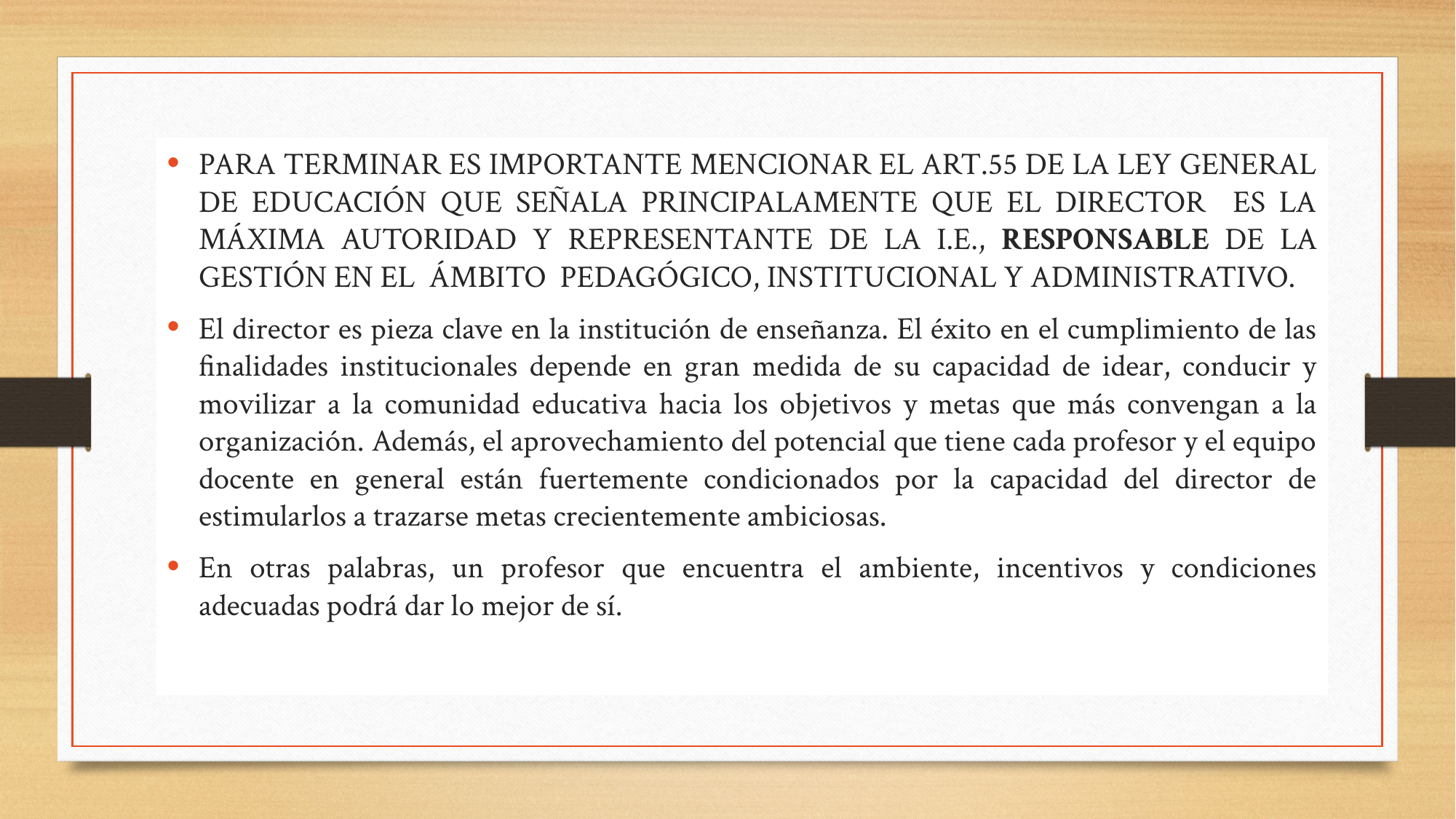

PARA TERMINAR ES IMPORTANTE MENCIONAR EL ART.55 DE LA LEY GENERAL DE EDUCACIÓN QUE SEÑALA PRINCIPALAMENTE QUE EL DIRECTOR  ES LA MÁXIMA AUTORIDAD Y REPRESENTANTE DE LA I.E., RESPONSABLE DE LA GESTIÓN EN EL  ÁMBITO  PEDAGÓGICO, INSTITUCIONAL Y ADMINISTRATIVO.
El director es pieza clave en la institución de enseñanza. El éxito en el cumplimiento de las finalidades institucionales depende en gran medida de su capacidad de idear, conducir y movilizar a la comunidad educativa hacia los objetivos y metas que más convengan a la organización. Además, el aprovechamiento del potencial que tiene cada profesor y el equipo docente en general están fuertemente condicionados por la capacidad del director de estimularlos a trazarse metas crecientemente ambiciosas.
En otras palabras, un profesor que encuentra el ambiente, incentivos y condiciones adecuadas podrá dar lo mejor de sí.